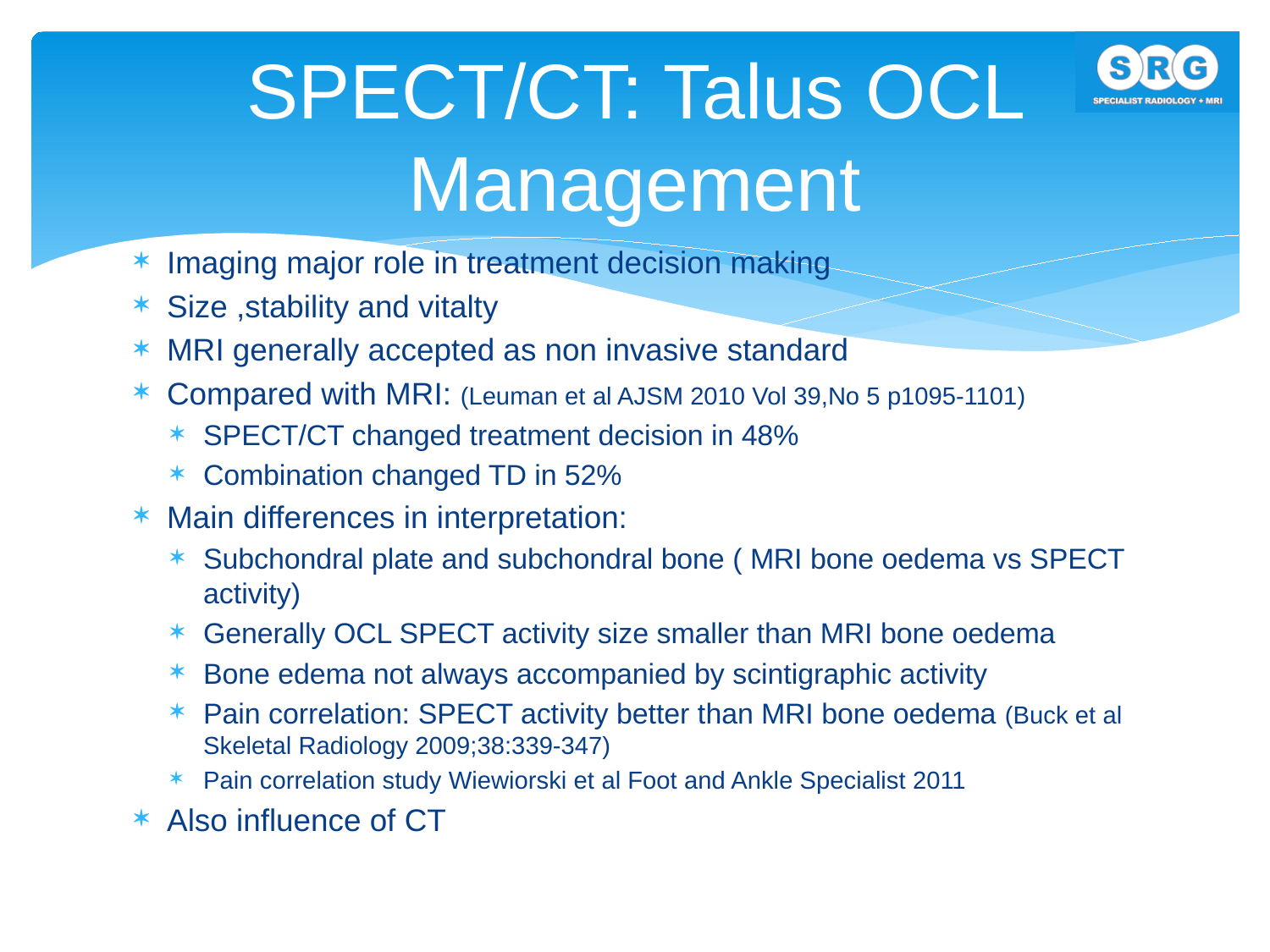

# SPECT/CT: Talus OCL Management
Imaging major role in treatment decision making
Size ,stability and vitalty
MRI generally accepted as non invasive standard
Compared with MRI: (Leuman et al AJSM 2010 Vol 39,No 5 p1095-1101)
SPECT/CT changed treatment decision in 48%
Combination changed TD in 52%
Main differences in interpretation:
Subchondral plate and subchondral bone ( MRI bone oedema vs SPECT activity)
Generally OCL SPECT activity size smaller than MRI bone oedema
Bone edema not always accompanied by scintigraphic activity
Pain correlation: SPECT activity better than MRI bone oedema (Buck et al Skeletal Radiology 2009;38:339-347)
Pain correlation study Wiewiorski et al Foot and Ankle Specialist 2011
Also influence of CT